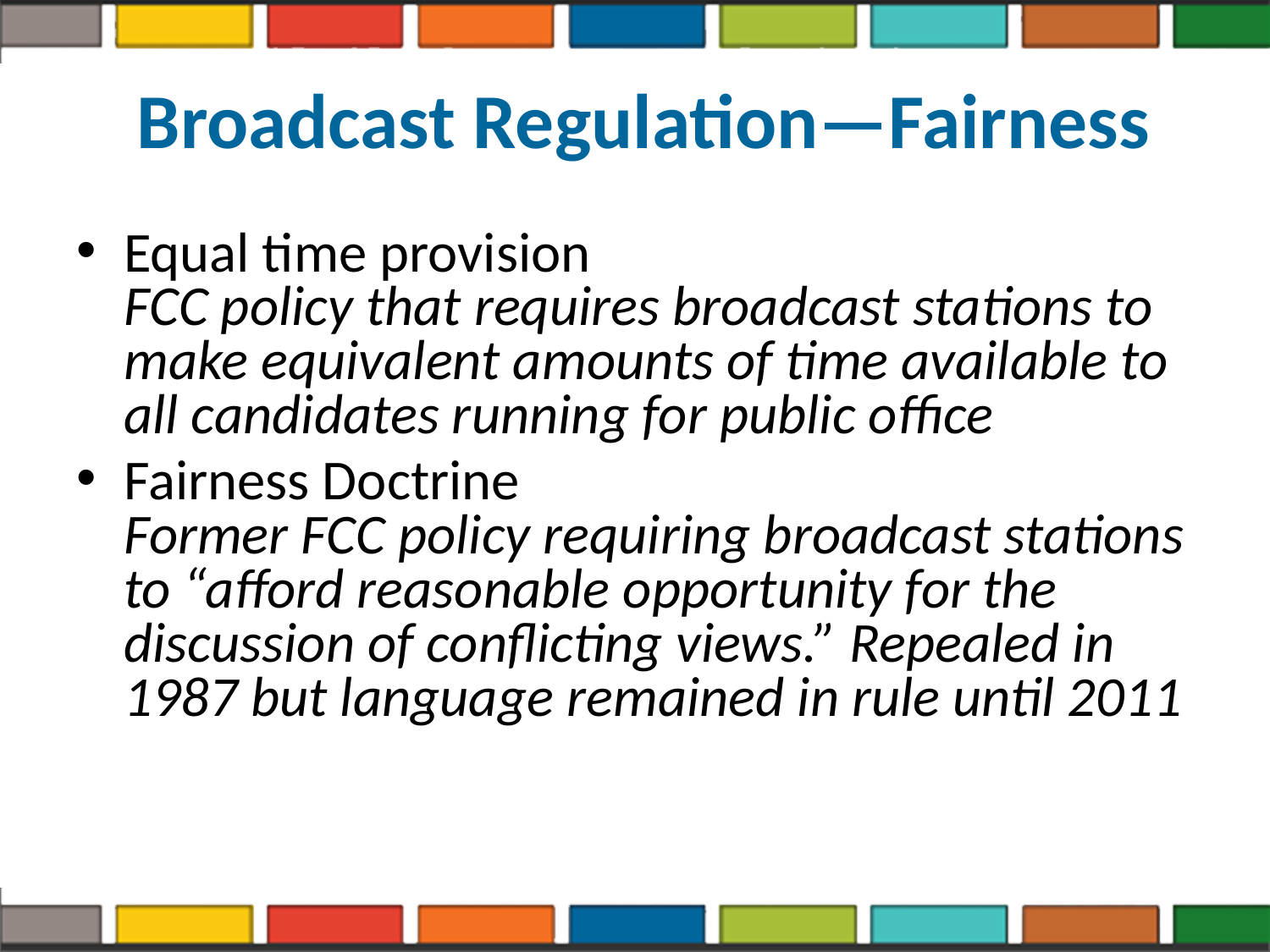

# Broadcast Regulation—Fairness
Equal time provision
FCC policy that requires broadcast stations to make equivalent amounts of time available to all candidates running for public office
Fairness Doctrine
Former FCC policy requiring broadcast stations to “afford reasonable opportunity for the discussion of conflicting views.” Repealed in 1987 but language remained in rule until 2011